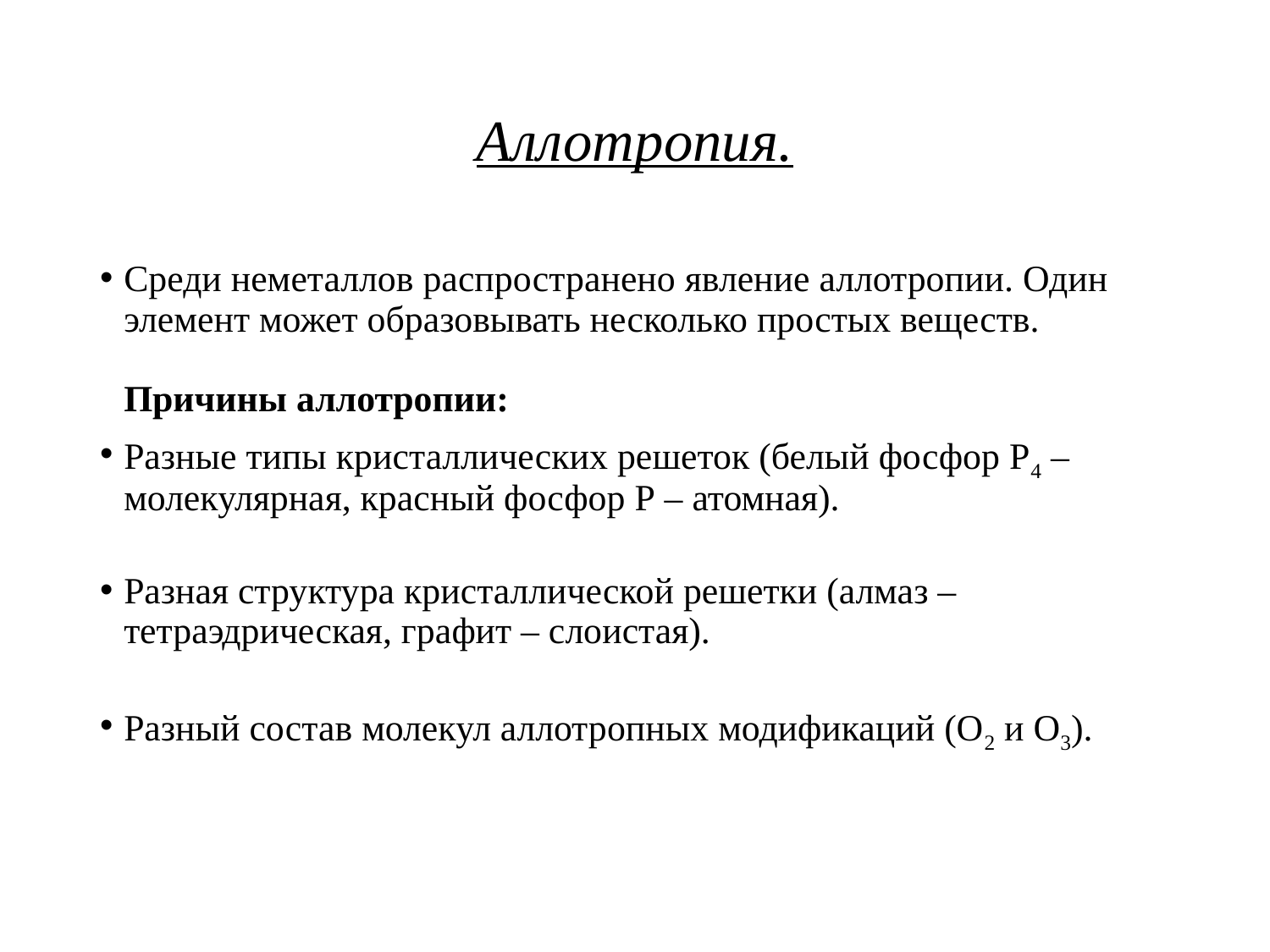

# Аллотропия.
Среди неметаллов распространено явление аллотропии. Один элемент может образовывать несколько простых веществ.
Причины аллотропии:
Разные типы кристаллических решеток (белый фосфор Р4 – молекулярная, красный фосфор Р – атомная).
Разная структура кристаллической решетки (алмаз – тетраэдрическая, графит – слоистая).
Разный состав молекул аллотропных модификаций (О2 и О3).